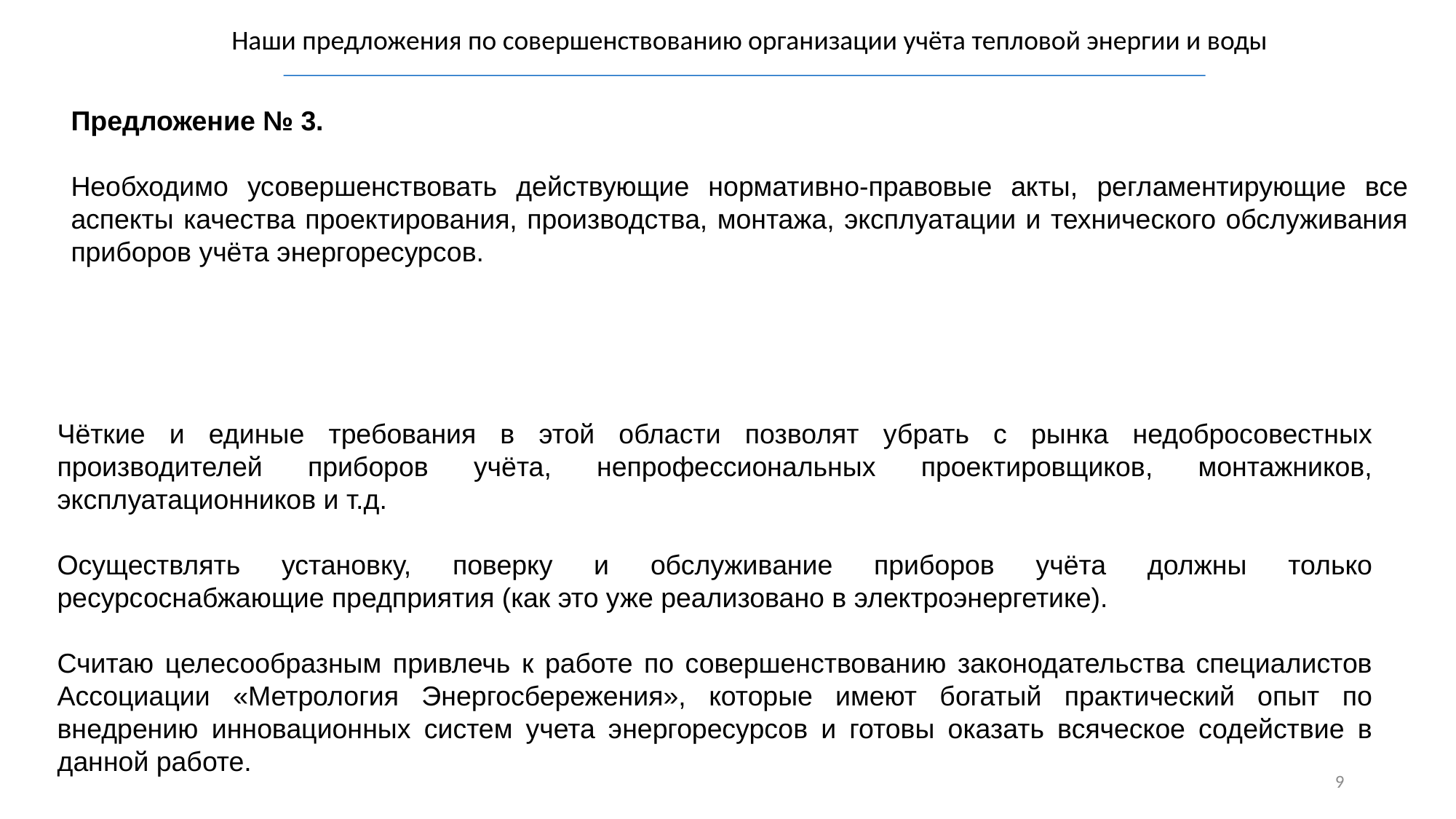

Наши предложения по совершенствованию организации учёта тепловой энергии и воды

Предложение № 3.

Необходимо усовершенствовать действующие нормативно-правовые акты, регламентирующие все аспекты качества проектирования, производства, монтажа, эксплуатации и технического обслуживания приборов учёта энергоресурсов.

Чёткие и единые требования в этой области позволят убрать с рынка недобросовестных производителей приборов учёта, непрофессиональных проектировщиков, монтажников, эксплуатационников и т.д.

Осуществлять установку, поверку и обслуживание приборов учёта должны только ресурсоснабжающие предприятия (как это уже реализовано в электроэнергетике).

Считаю целесообразным привлечь к работе по совершенствованию законодательства специалистов Ассоциации «Метрология Энергосбережения», которые имеют богатый практический опыт по внедрению инновационных систем учета энергоресурсов и готовы оказать всяческое содействие в данной работе.
9